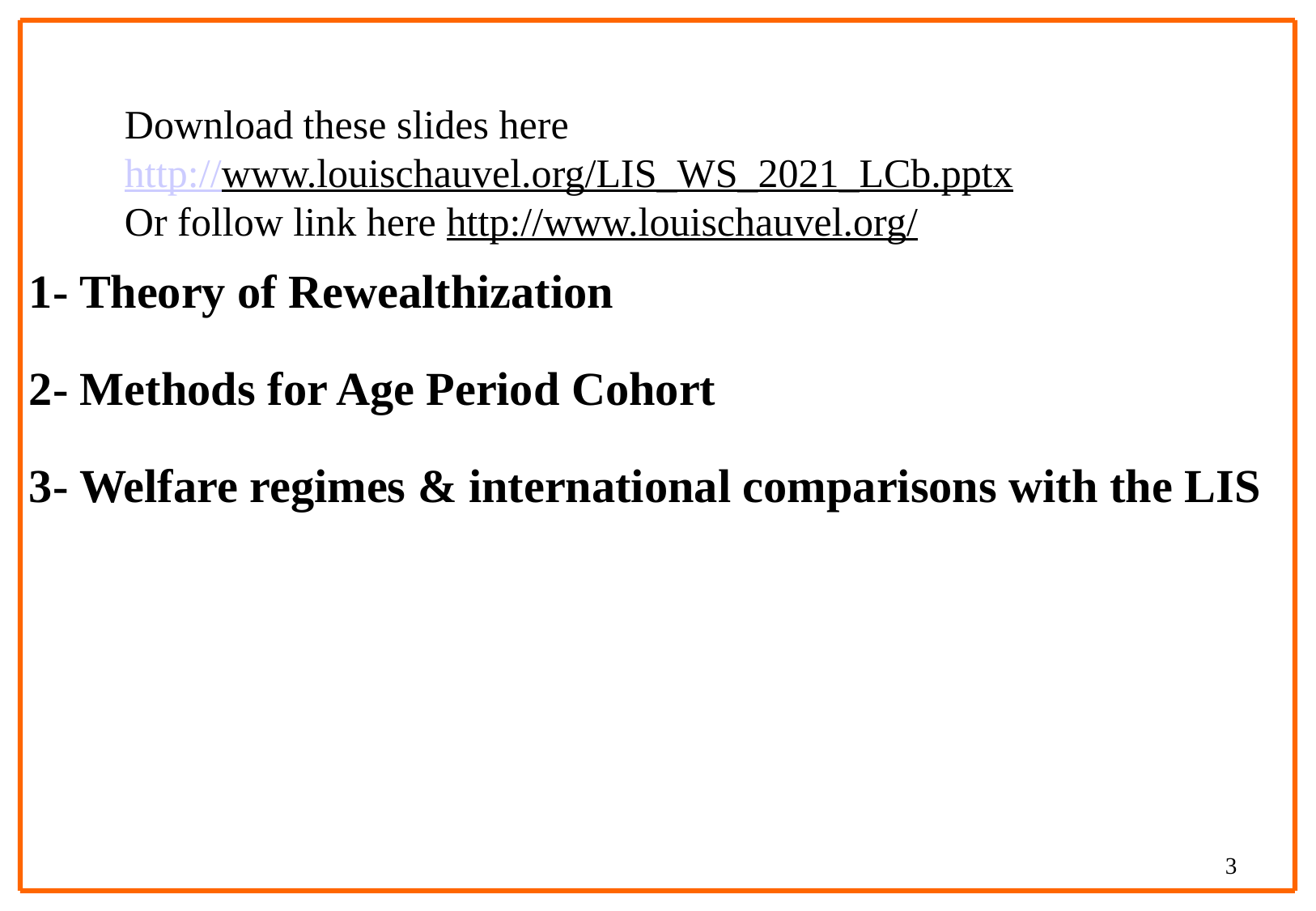

1- Theory of Rewealthization
2- Methods for Age Period Cohort
3- Welfare regimes & international comparisons with the LIS
Download these slides here
http://www.louischauvel.org/LIS_WS_2021_LCb.pptx
Or follow link here http://www.louischauvel.org/
3